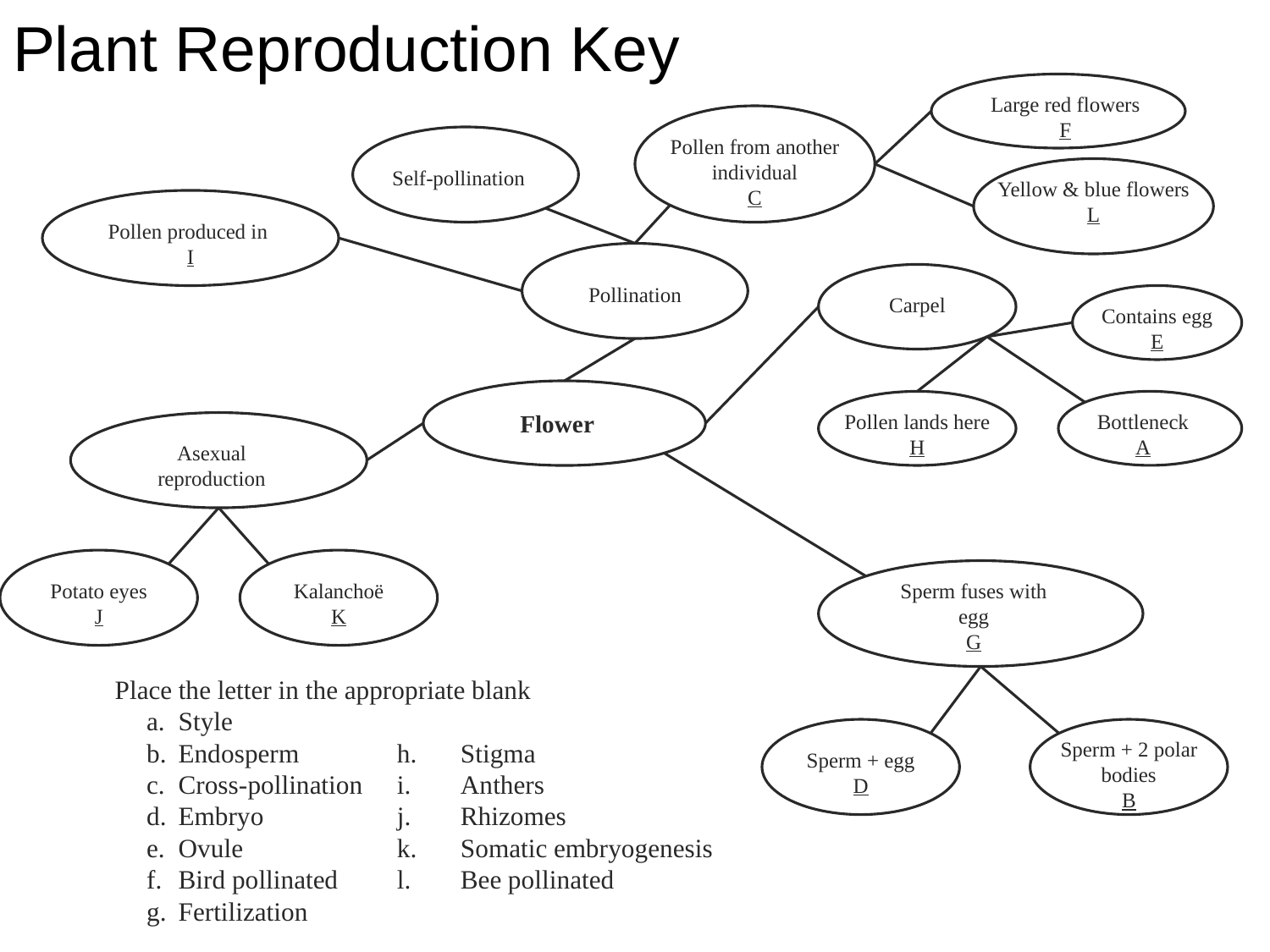

Plant Reproduction Key

Large red flowers
F

Pollen from another individual
C
Self-pollination

Yellow & blue flowers
L

Pollen produced in
I

Pollination
Carpel

Contains egg
E

Flower
Pollen lands here
H
Bottleneck
A

Asexual reproduction

Potato eyes
J
Kalanchoë
K
Sperm fuses with egg
G

Sperm + 2 polar bodies
B
Sperm + egg
D
	Place the letter in the appropriate blank
Style
Endosperm
Cross-pollination
Embryo
Ovule
Bird pollinated
Fertilization

Stigma
Anthers
Rhizomes
Somatic embryogenesis
Bee pollinated